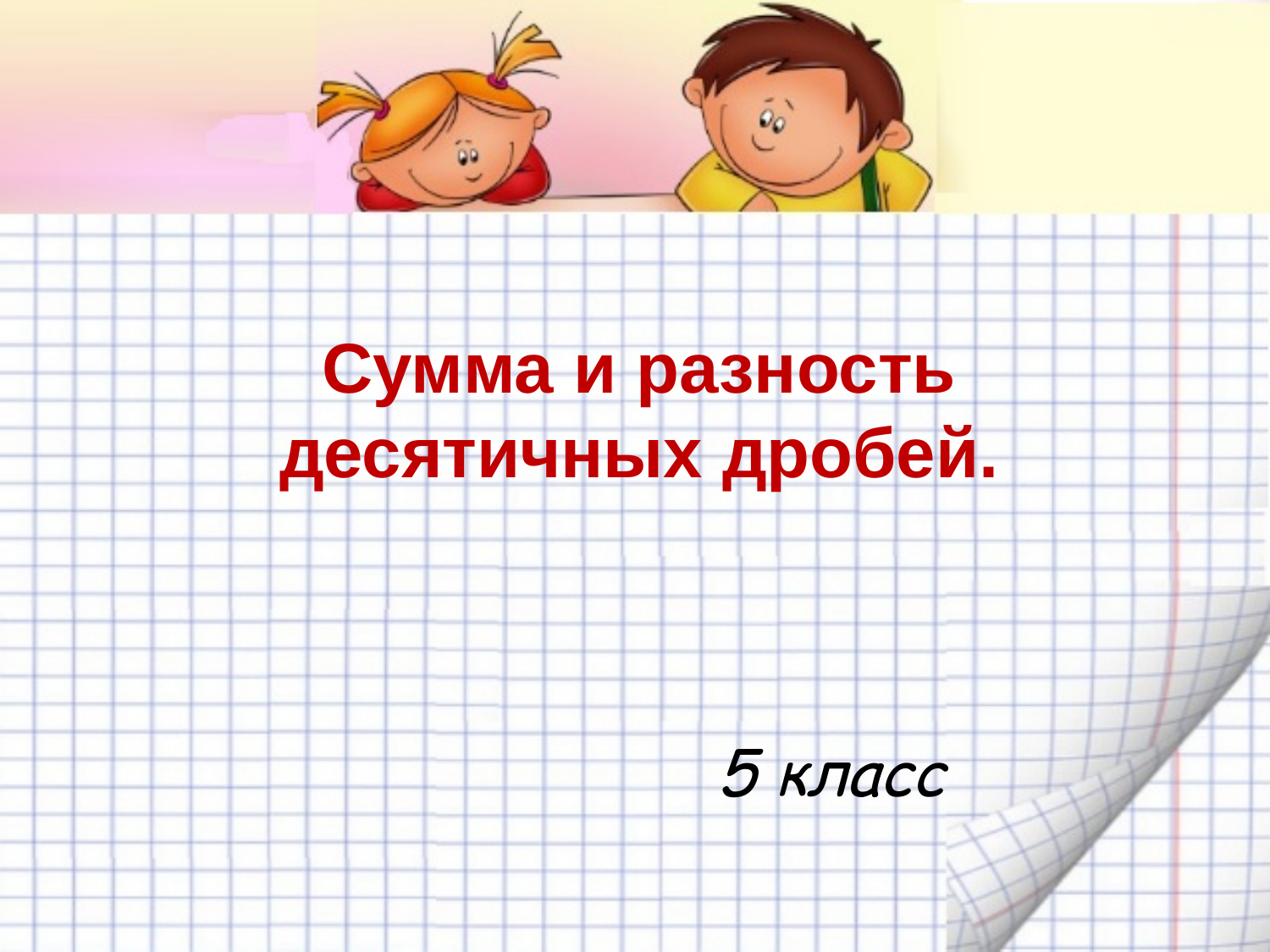

#
Сумма и разность десятичных дробей.
5 класс